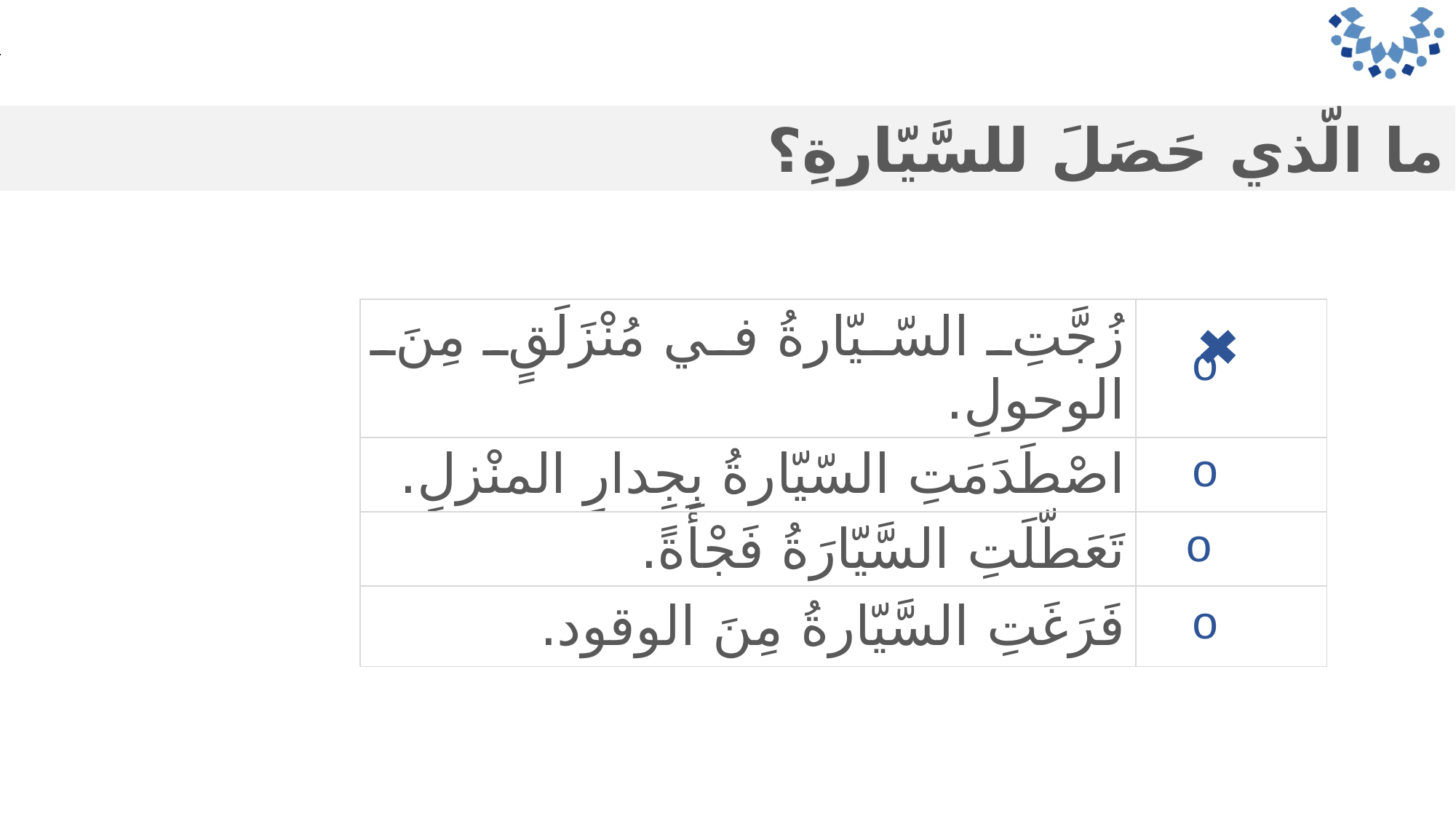

ما الّذي حَصَلَ للسَّيّارةِ؟
| زُجَّتِ السّيّارةُ في مُنْزَلَقٍ مِنَ الوحولِ. |  |
| --- | --- |
| اصْطَدَمَتِ السّيّارةُ بِجِدارِ المنْزلِ. |  |
| تَعَطّلَتِ السَّيّارَةُ فَجْأَةً. |  |
| فَرَغَتِ السَّيّارةُ مِنَ الوقود. |  |